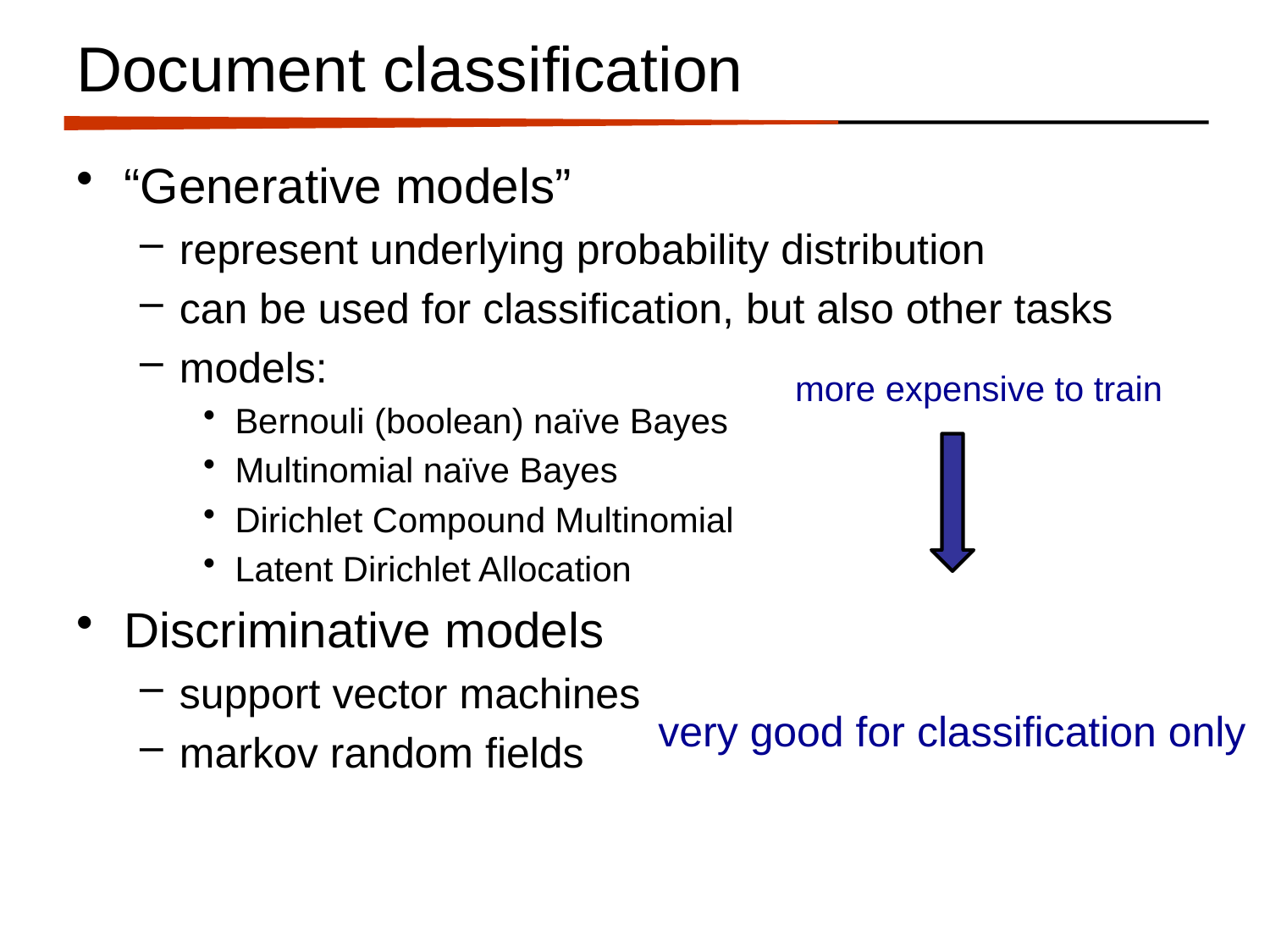

# Document classification
“Generative models”
represent underlying probability distribution
can be used for classification, but also other tasks
models:
Bernouli (boolean) naïve Bayes
Multinomial naïve Bayes
Dirichlet Compound Multinomial
Latent Dirichlet Allocation
Discriminative models
support vector machines
markov random fields

more expensive to train

very good for classification only